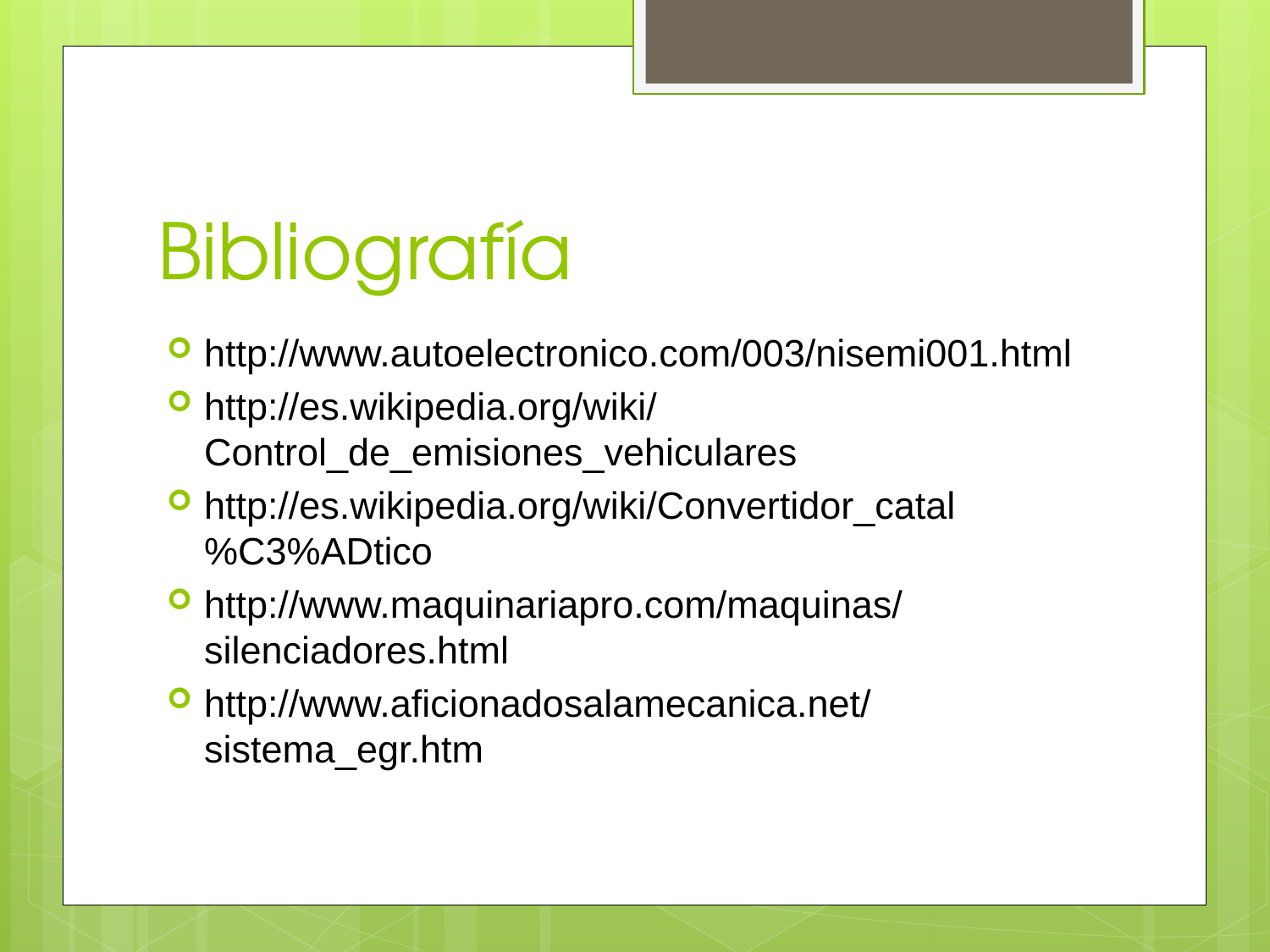

# Bibliografía
http://www.autoelectronico.com/003/nisemi001.html
http://es.wikipedia.org/wiki/Control_de_emisiones_vehiculares
http://es.wikipedia.org/wiki/Convertidor_catal%C3%ADtico
http://www.maquinariapro.com/maquinas/silenciadores.html
http://www.aficionadosalamecanica.net/sistema_egr.htm